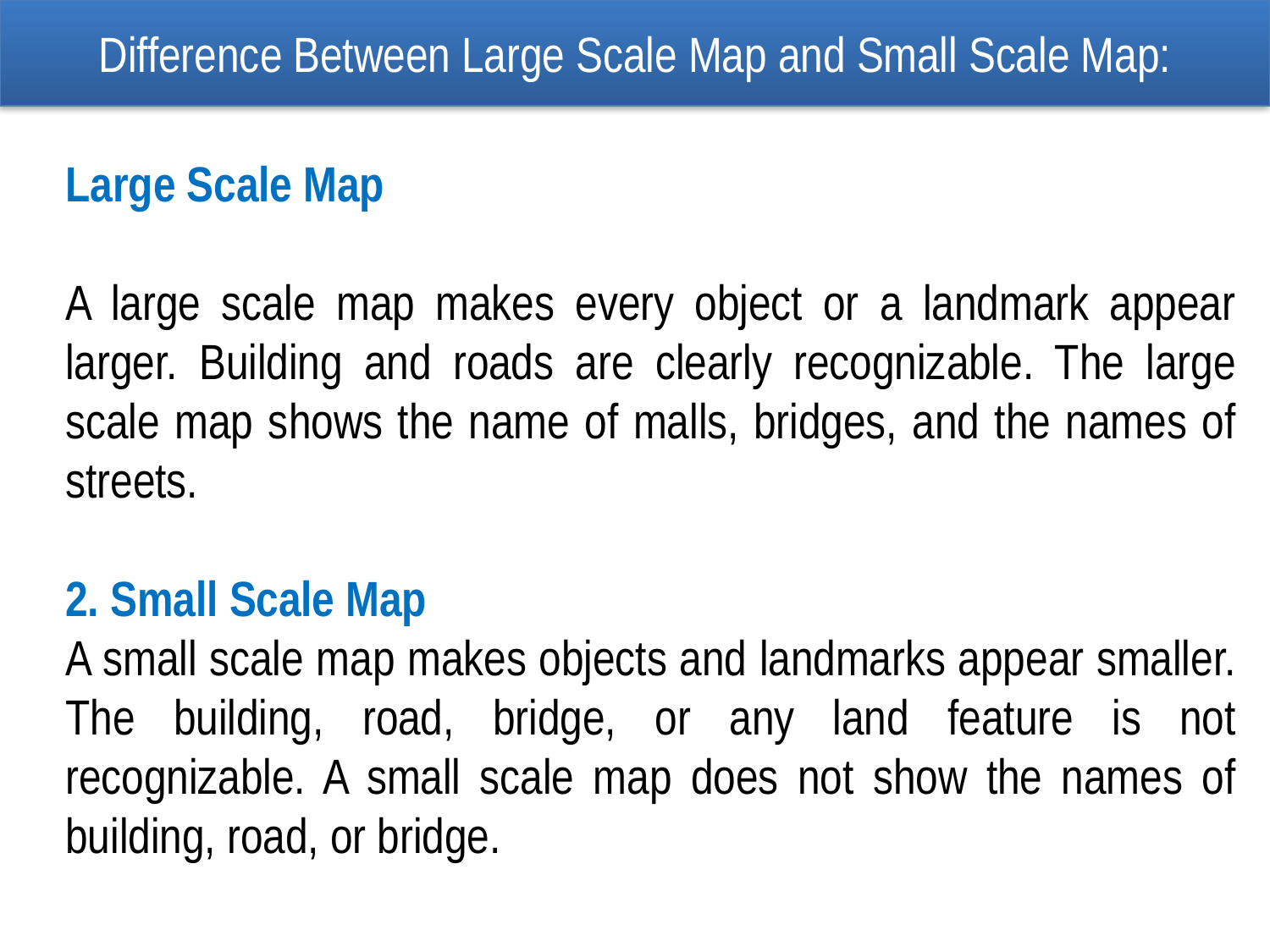

Difference Between Large Scale Map and Small Scale Map:

Large Scale Map

A large scale map makes every object or a landmark appear larger. Building and roads are clearly recognizable. The large scale map shows the name of malls, bridges, and the names of streets.

2. Small Scale Map
A small scale map makes objects and landmarks appear smaller. The building, road, bridge, or any land feature is not recognizable. A small scale map does not show the names of building, road, or bridge.